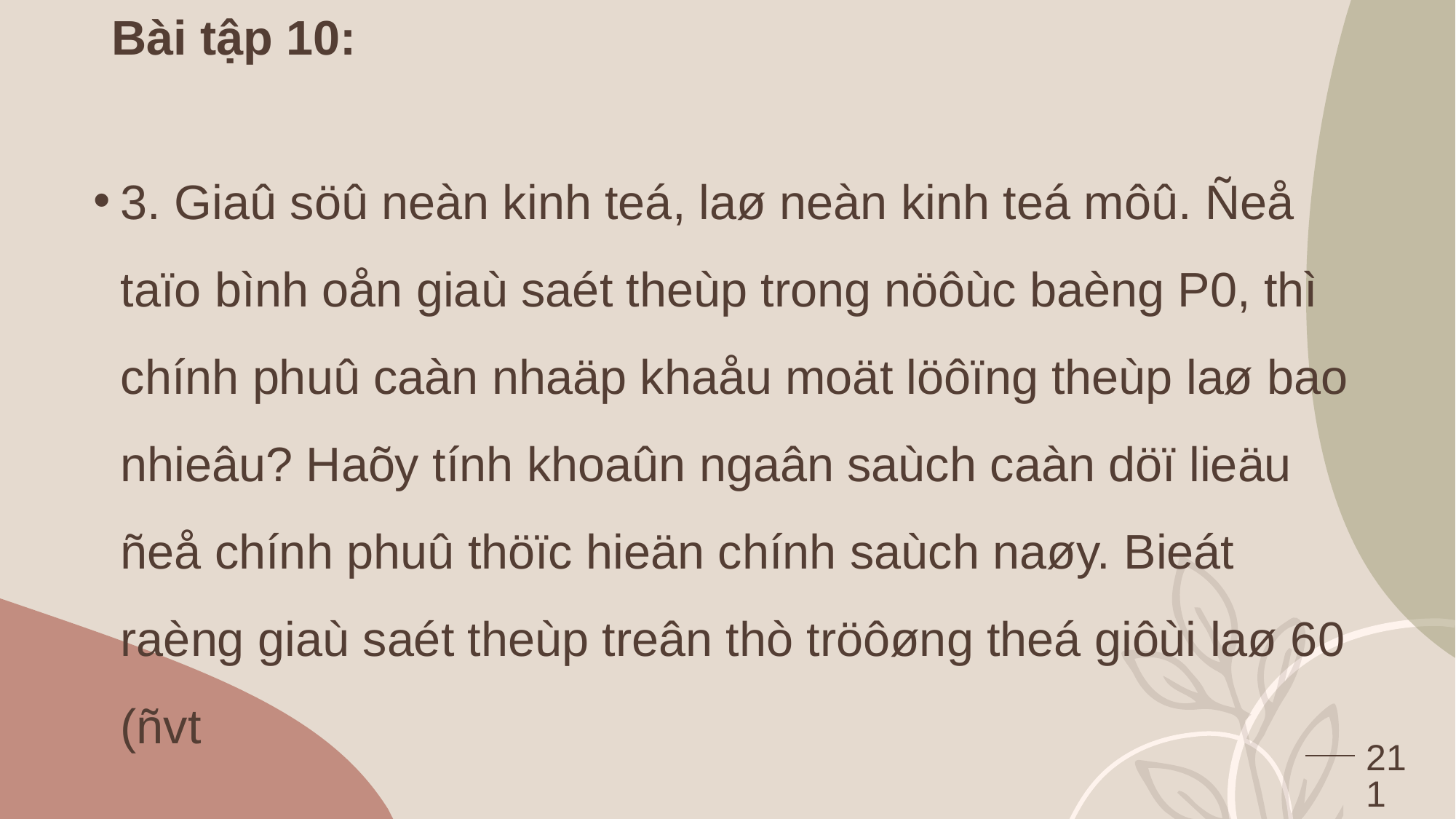

Bài tập 10:
3. Giaû söû neàn kinh teá, laø neàn kinh teá môû. Ñeå taïo bình oån giaù saét theùp trong nöôùc baèng P0, thì chính phuû caàn nhaäp khaåu moät löôïng theùp laø bao nhieâu? Haõy tính khoaûn ngaân saùch caàn döï lieäu ñeå chính phuû thöïc hieän chính saùch naøy. Bieát raèng giaù saét theùp treân thò tröôøng theá giôùi laø 60 (ñvt

211